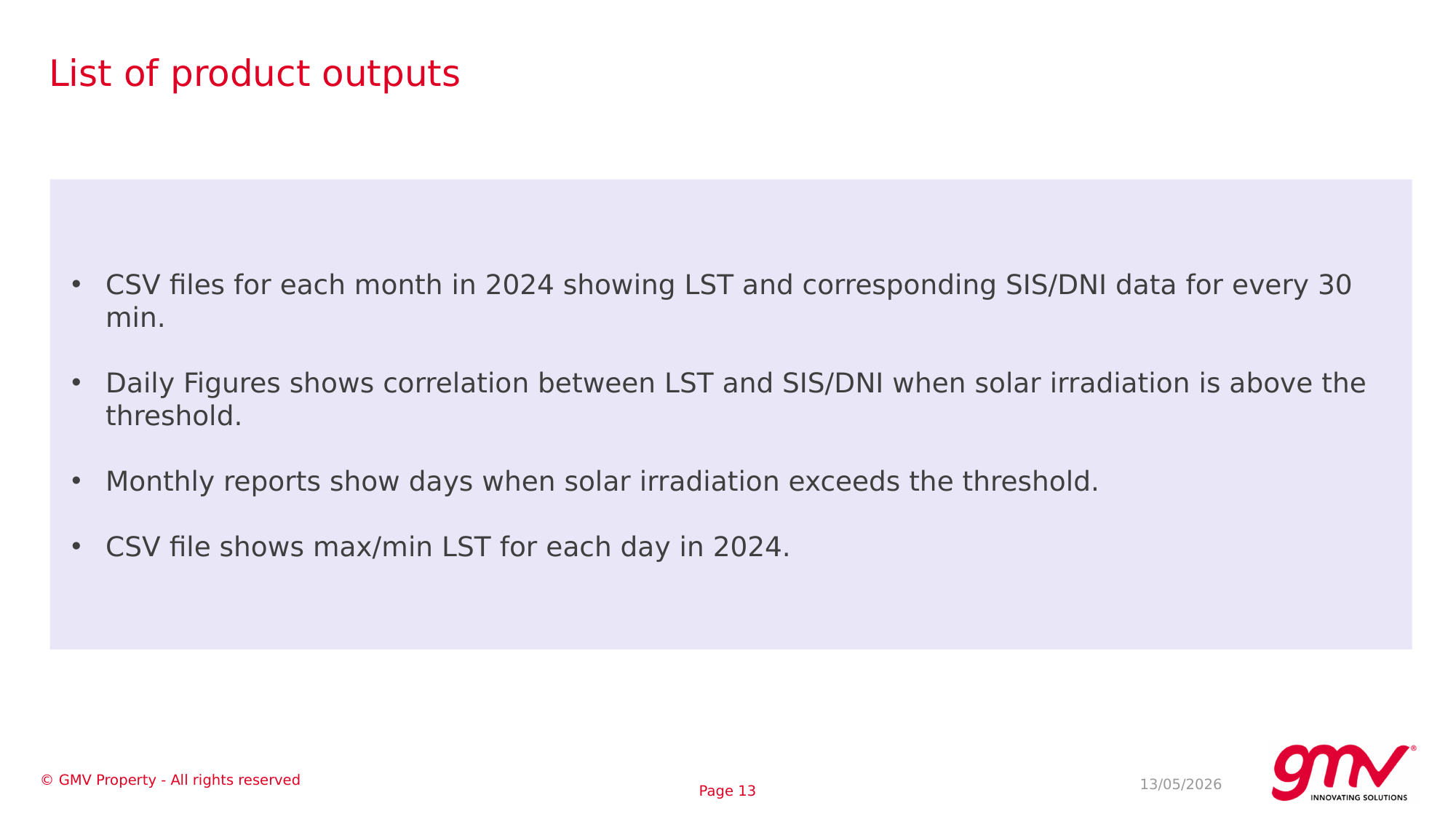

# List of product outputs
CSV files for each month in 2024 showing LST and corresponding SIS/DNI data for every 30 min.

Daily Figures shows correlation between LST and SIS/DNI when solar irradiation is above the threshold.

Monthly reports show days when solar irradiation exceeds the threshold.

CSV file shows max/min LST for each day in 2024.